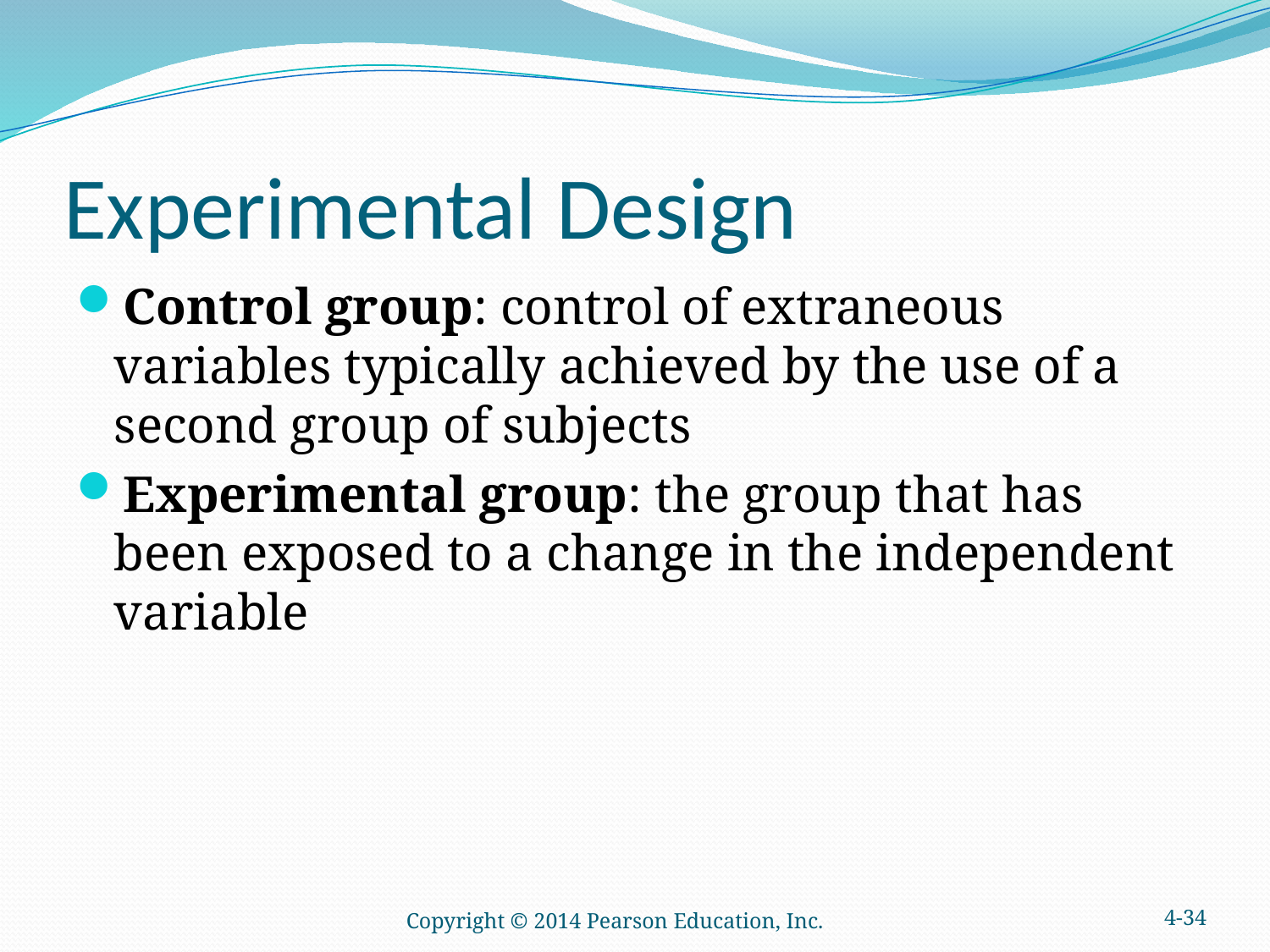

# Experimental Design
Control group: control of extraneous variables typically achieved by the use of a second group of subjects
Experimental group: the group that has been exposed to a change in the independent variable

Copyright © 2014 Pearson Education, Inc.
4-34